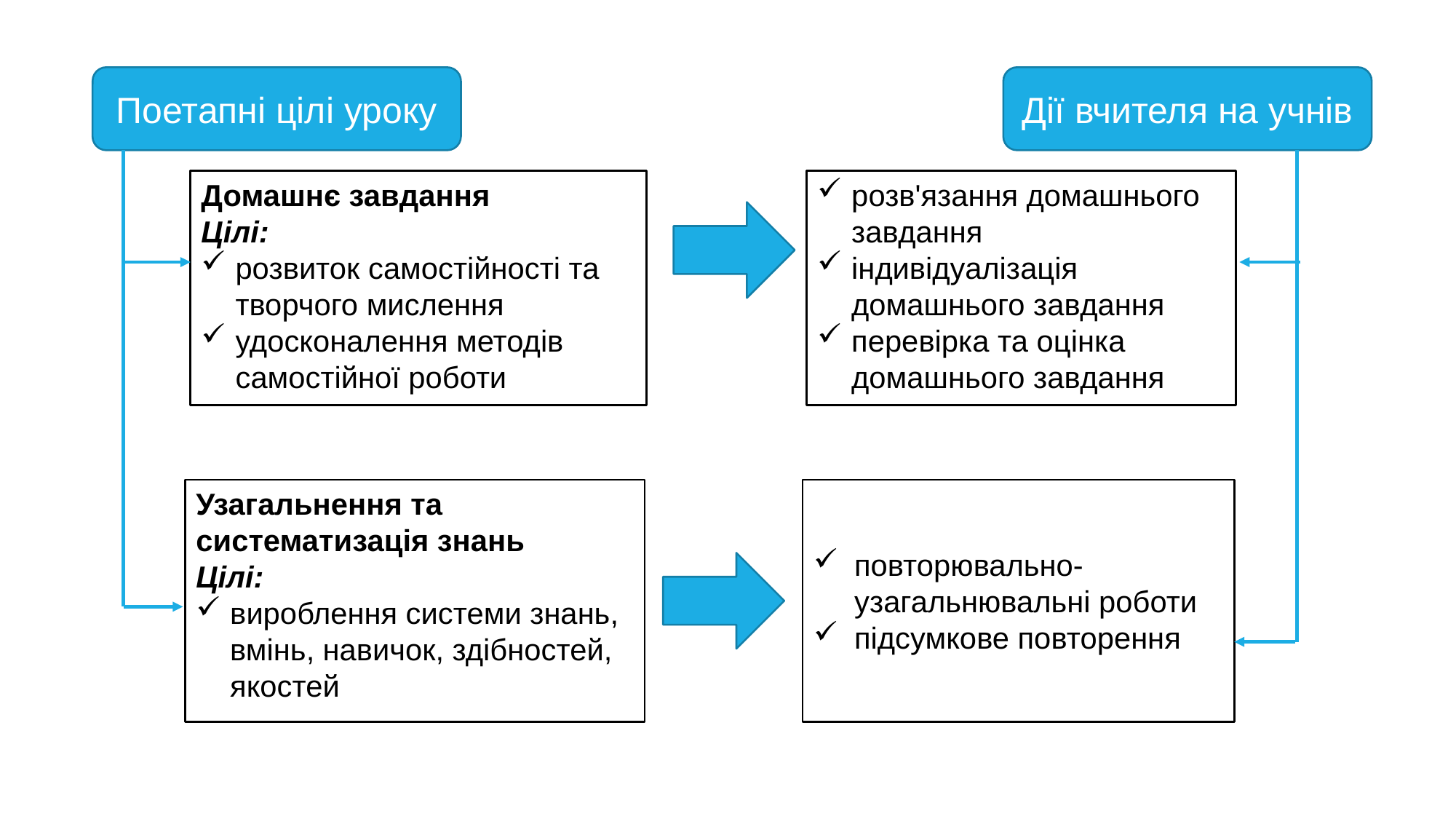

Дії вчителя на учнів
Поетапні цілі уроку
Домашнє завдання
Цілі:
розвиток самостійності та творчого мислення
удосконалення методів самостійної роботи
розв'язання домашнього завдання
індивідуалізація домашнього завдання
перевірка та оцінка домашнього завдання

Узагальнення та систематизація знань
Цілі:
вироблення системи знань, вмінь, навичок, здібностей, якостей
повторювально-узагальнювальні роботи
підсумкове повторення